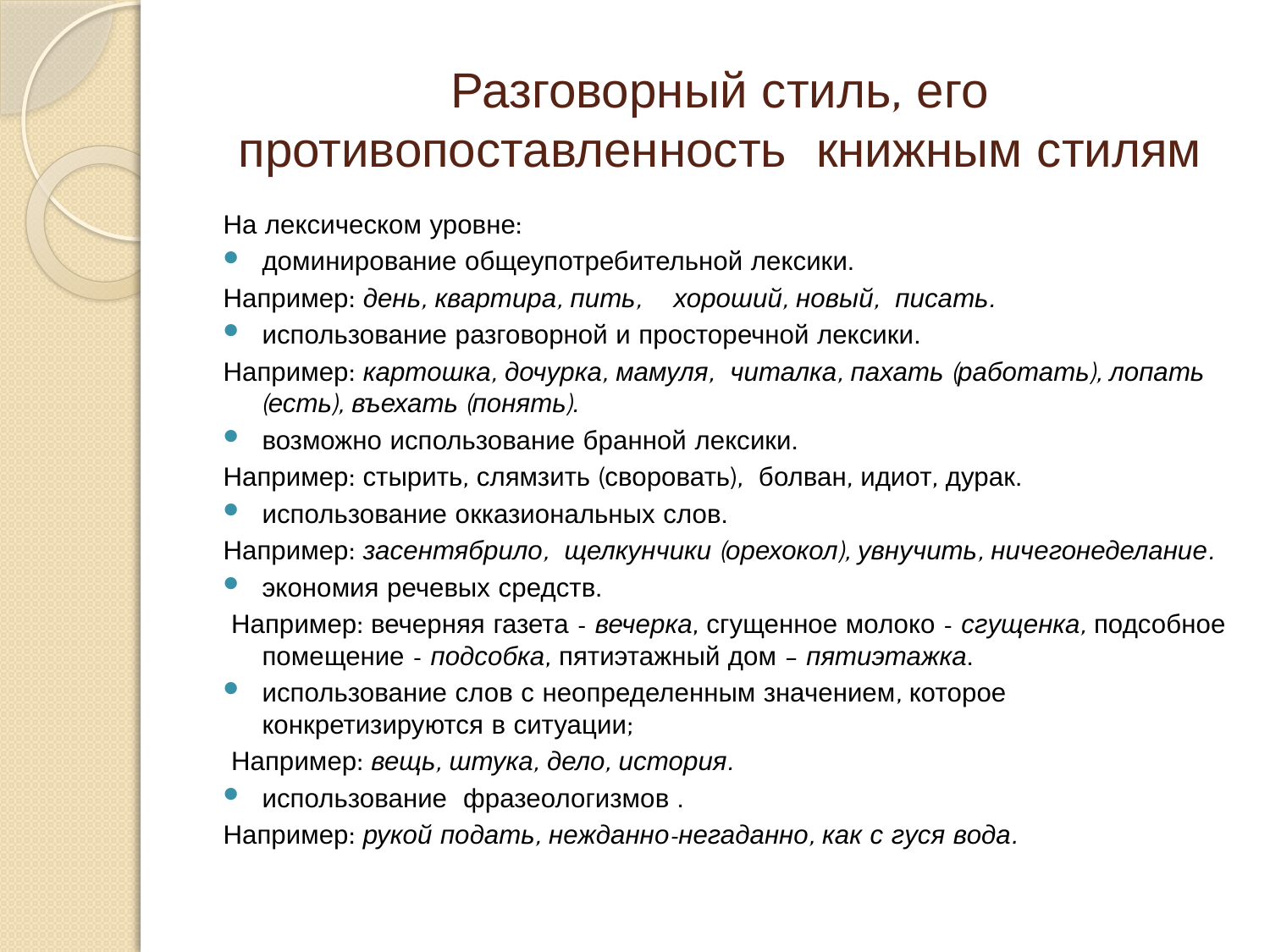

# Разговорный стиль, его противопоставленность  книжным стилям
На лексическом уровне:
доминирование общеупотребительной лексики.
Например: день, квартира, пить,    хороший, новый,  писать.
использование разговорной и просторечной лексики.
Например: картошка, дочурка, мамуля,  читалка, пахать (работать), лопать (есть), въехать (понять).
возможно использование бранной лексики.
Например: стырить, слямзить (своровать),  болван, идиот, дурак.
использование окказиональных слов.
Например: засентябрило,  щелкунчики (орехокол), увнучить, ничегонеделание.
экономия речевых средств.
 Например: вечерняя газета - вечерка, сгущенное молоко - сгущенка, подсобное помещение - подсобка, пятиэтажный дом – пятиэтажка.
использование слов с неопределенным значением, которое конкретизируются в ситуации;
 Например: вещь, штука, дело, история.
использование  фразеологизмов .
Например: рукой подать, нежданно-негаданно, как с гуся вода.